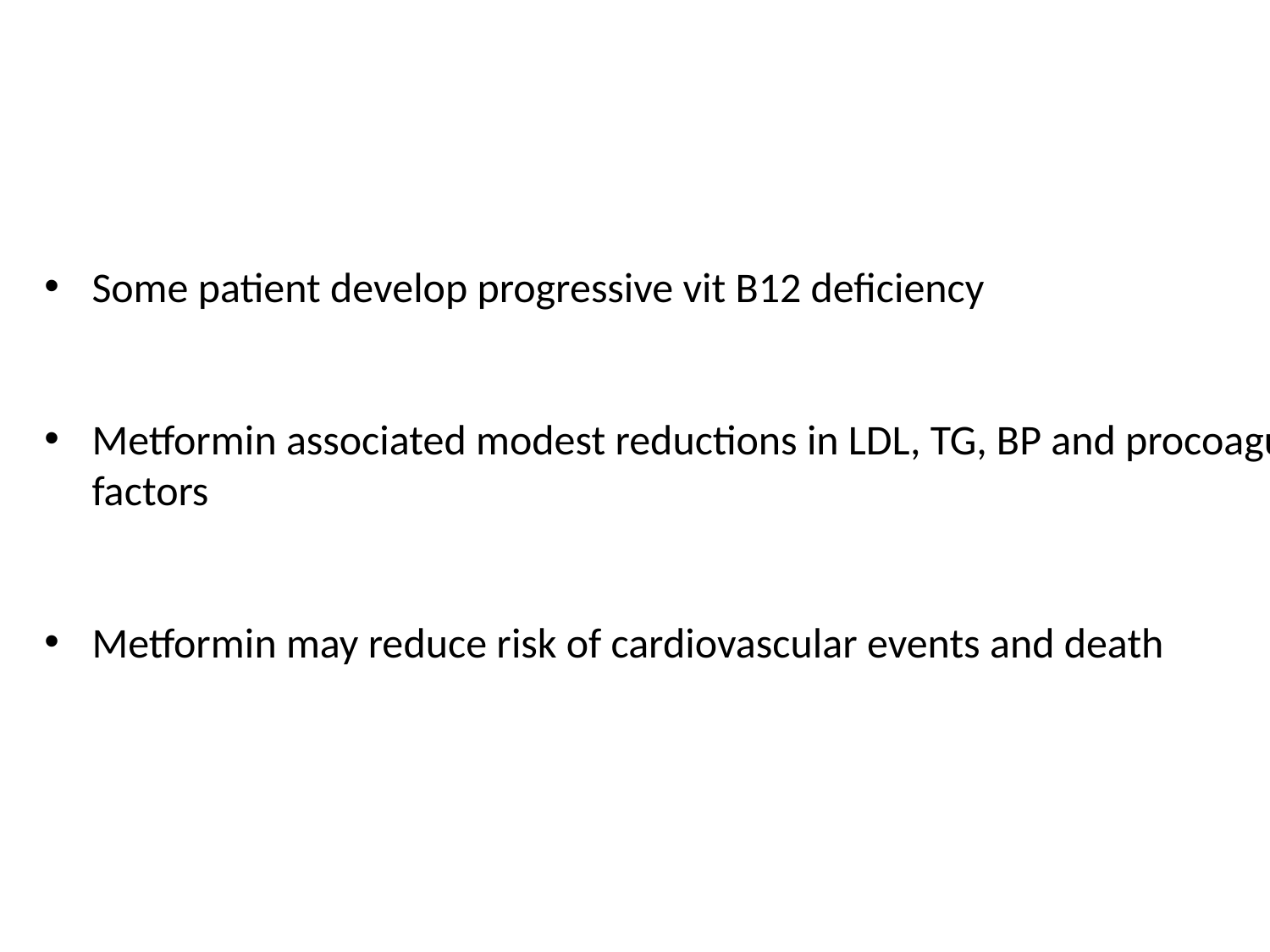

Some patient develop progressive vit B12 deficiency

Metformin associated modest reductions in LDL, TG, BP and procoagulant factors

Metformin may reduce risk of cardiovascular events and death